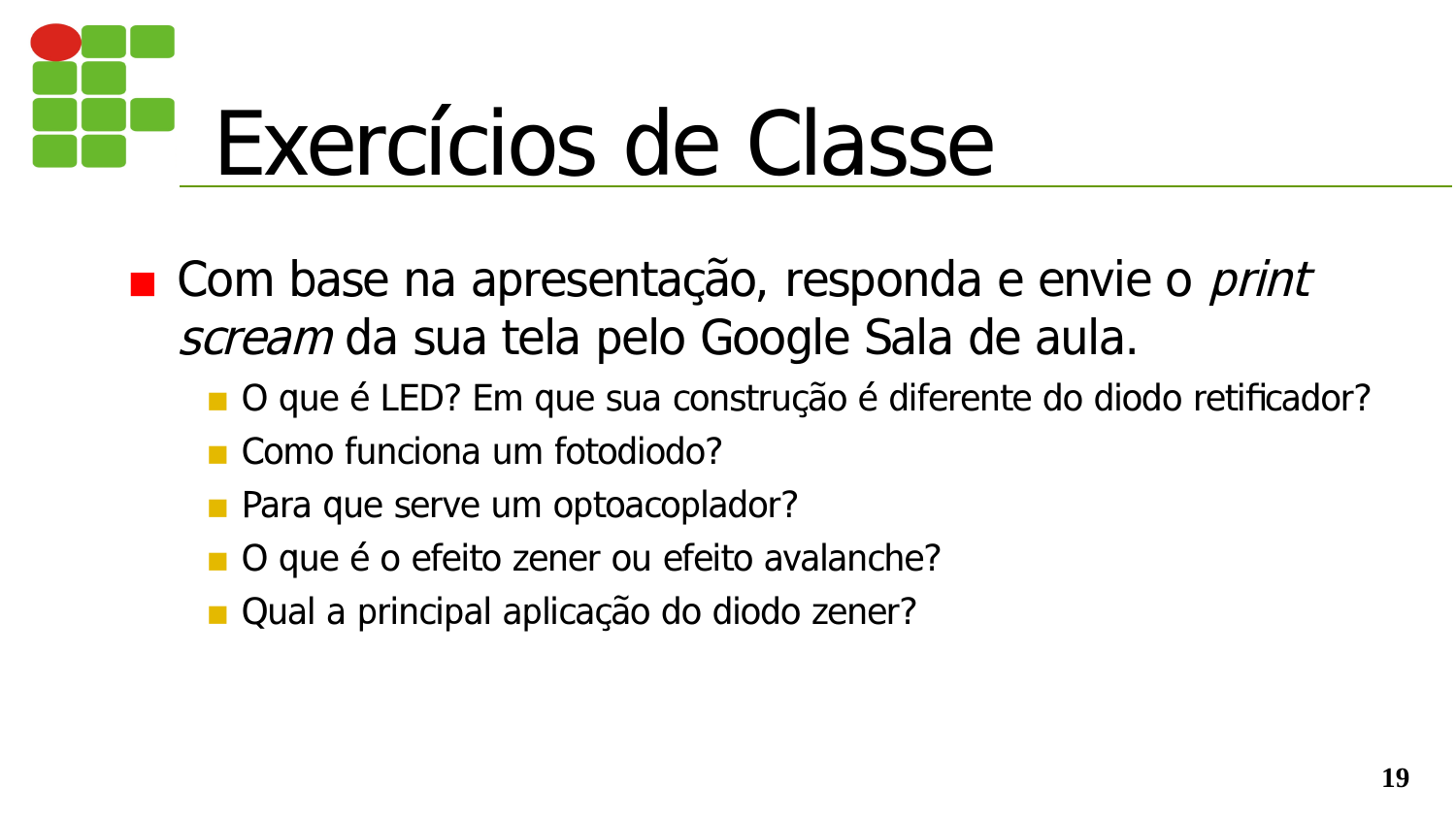

# Exercícios de Classe
Com base na apresentação, responda e envie o print scream da sua tela pelo Google Sala de aula.
O que é LED? Em que sua construção é diferente do diodo retificador?
Como funciona um fotodiodo?
Para que serve um optoacoplador?
O que é o efeito zener ou efeito avalanche?
Qual a principal aplicação do diodo zener?
19